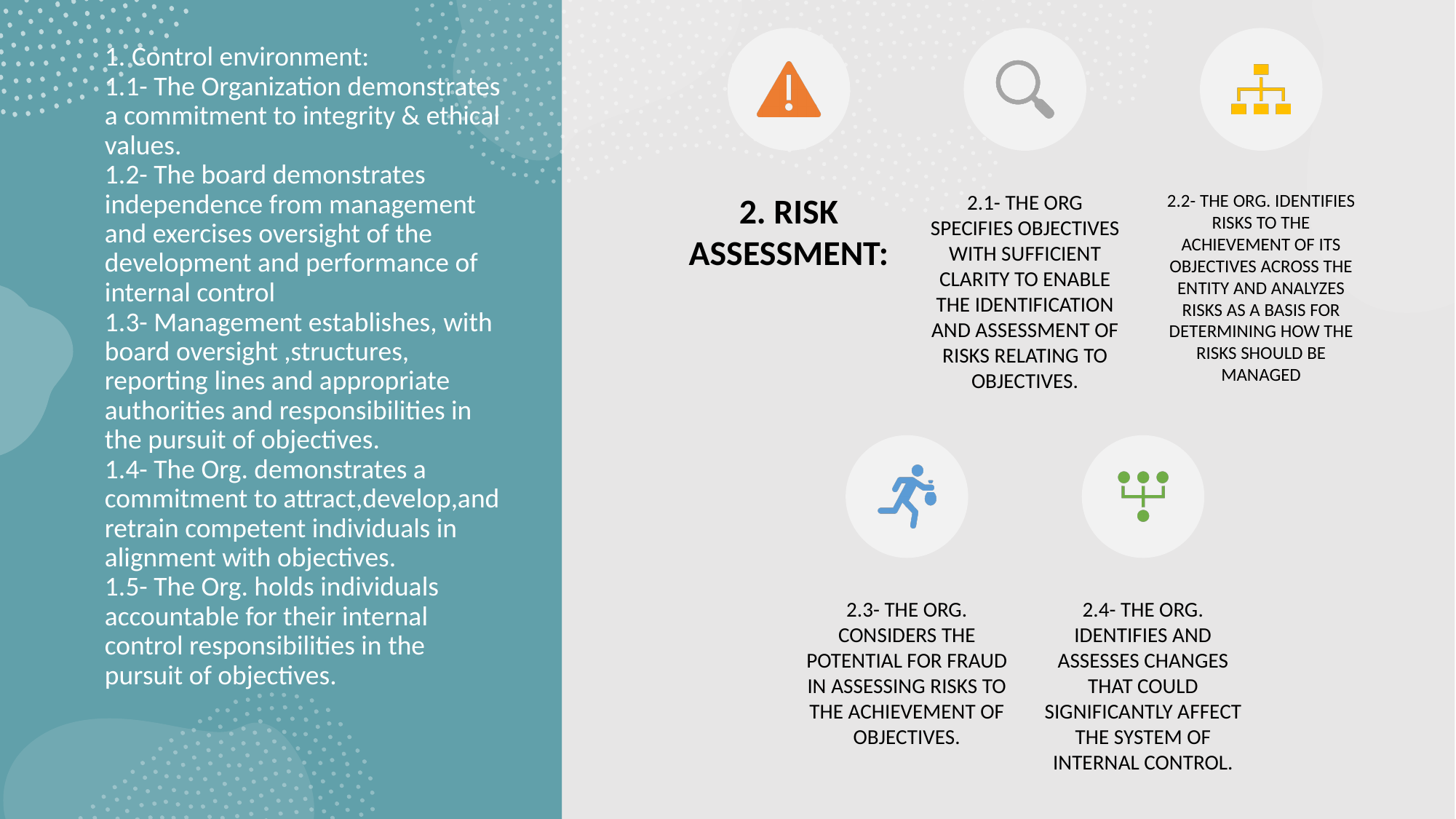

# 1. Control environment: 1.1- The Organization demonstrates a commitment to integrity & ethical values. 1.2- The board demonstrates independence from management and exercises oversight of the development and performance of internal control 1.3- Management establishes, with board oversight ,structures, reporting lines and appropriate authorities and responsibilities in the pursuit of objectives. 1.4- The Org. demonstrates a commitment to attract,develop,and retrain competent individuals in alignment with objectives. 1.5- The Org. holds individuals accountable for their internal control responsibilities in the pursuit of objectives.
2. Risk Assessment:
2.1- The Org specifies objectives with sufficient clarity to enable the identification and assessment of risks relating to objectives.
2.2- The Org. identifies risks to the achievement of its objectives across the entity and analyzes risks as a basis for determining how the risks should be managed
2.3- The Org. considers the potential for fraud in assessing risks to the achievement of objectives.
2.4- The Org. identifies and assesses changes that could significantly affect the system of internal control.